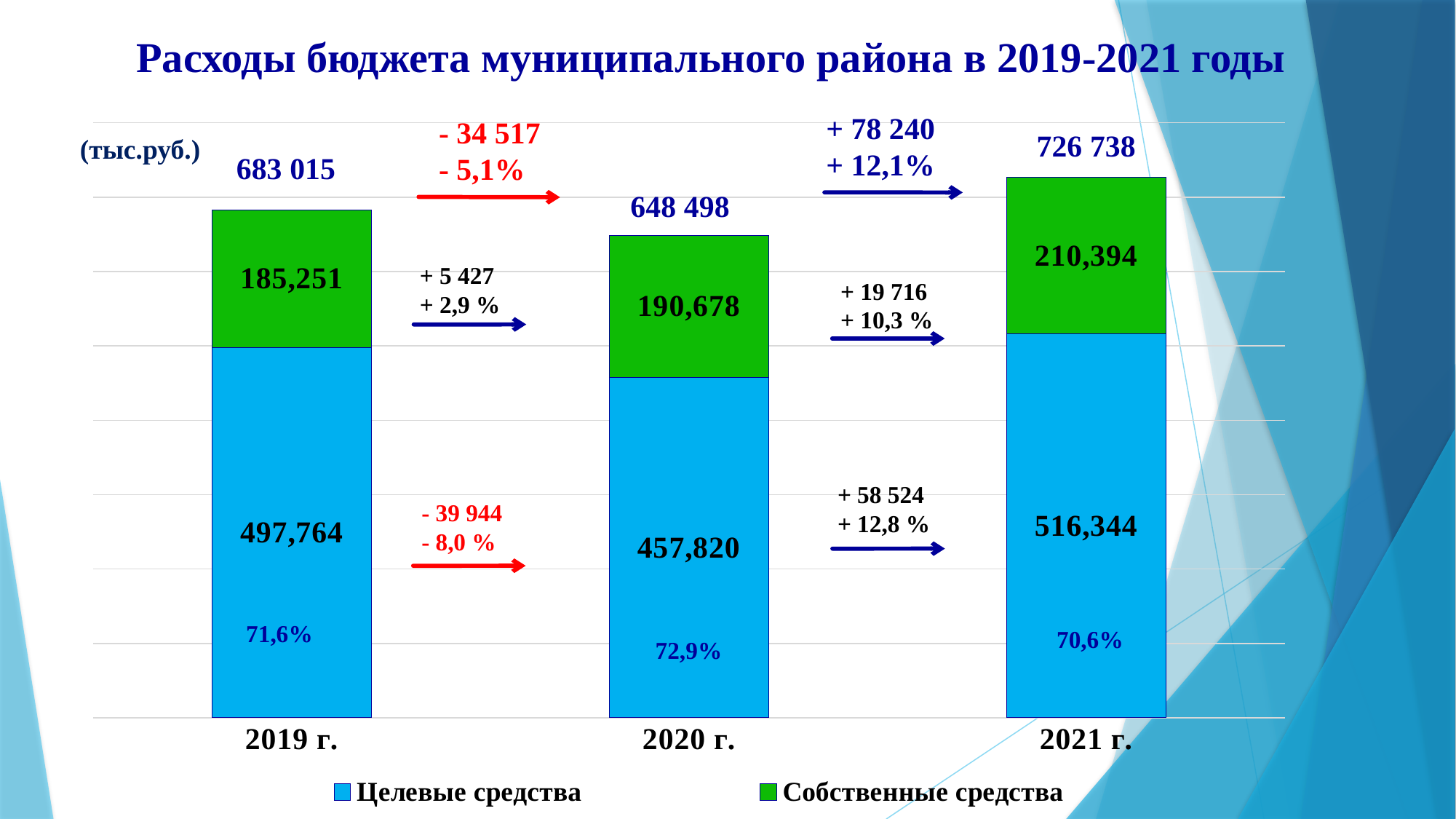

# Расходы бюджета муниципального района в 2019-2021 годы
+ 78 240
+ 12,1%
- 34 517
- 5,1%

### Chart

| Category | Целевые средства | Собственные средства |
|---|---|---|
| 2019 г. | 497764.0 | 185251.0 |
| 2020 г. | 457820.0 | 190678.0 |
| 2021 г. | 516344.0 | 210394.0 |
726 738
(тыс.руб.)
683 015
648 498
+ 5 427
+ 2,9 %
+ 19 716
+ 10,3 %
+ 58 524
+ 12,8 %
- 39 944
- 8,0 %
71,6%
70,6%
72,9%